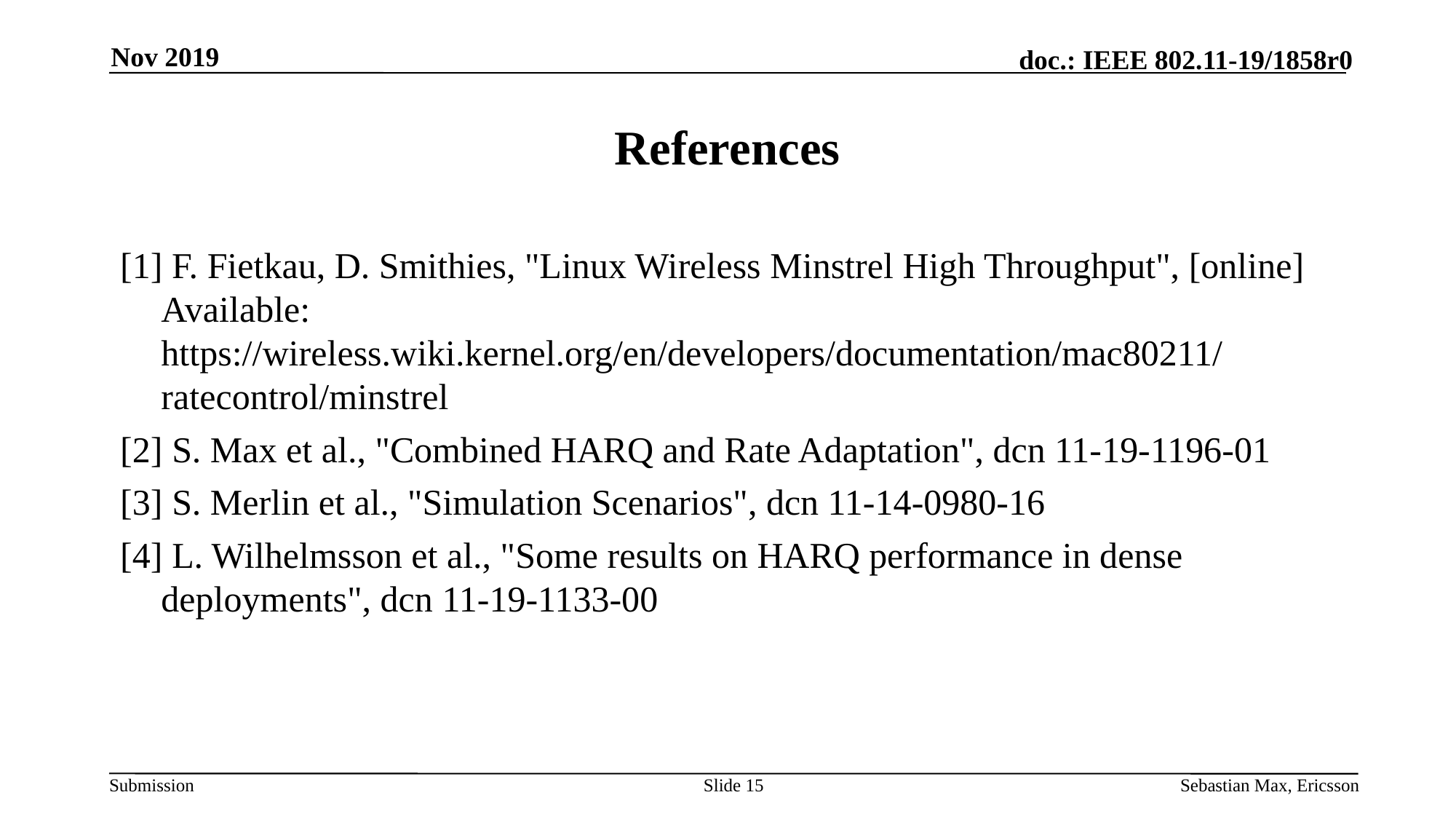

Nov 2019
# References
[1] F. Fietkau, D. Smithies, "Linux Wireless Minstrel High Throughput", [online] Available: https://wireless.wiki.kernel.org/en/developers/documentation/mac80211/ratecontrol/minstrel
[2] S. Max et al., "Combined HARQ and Rate Adaptation", dcn 11-19-1196-01
[3] S. Merlin et al., "Simulation Scenarios", dcn 11-14-0980-16
[4] L. Wilhelmsson et al., "Some results on HARQ performance in dense deployments", dcn 11-19-1133-00
Slide 15
Sebastian Max, Ericsson